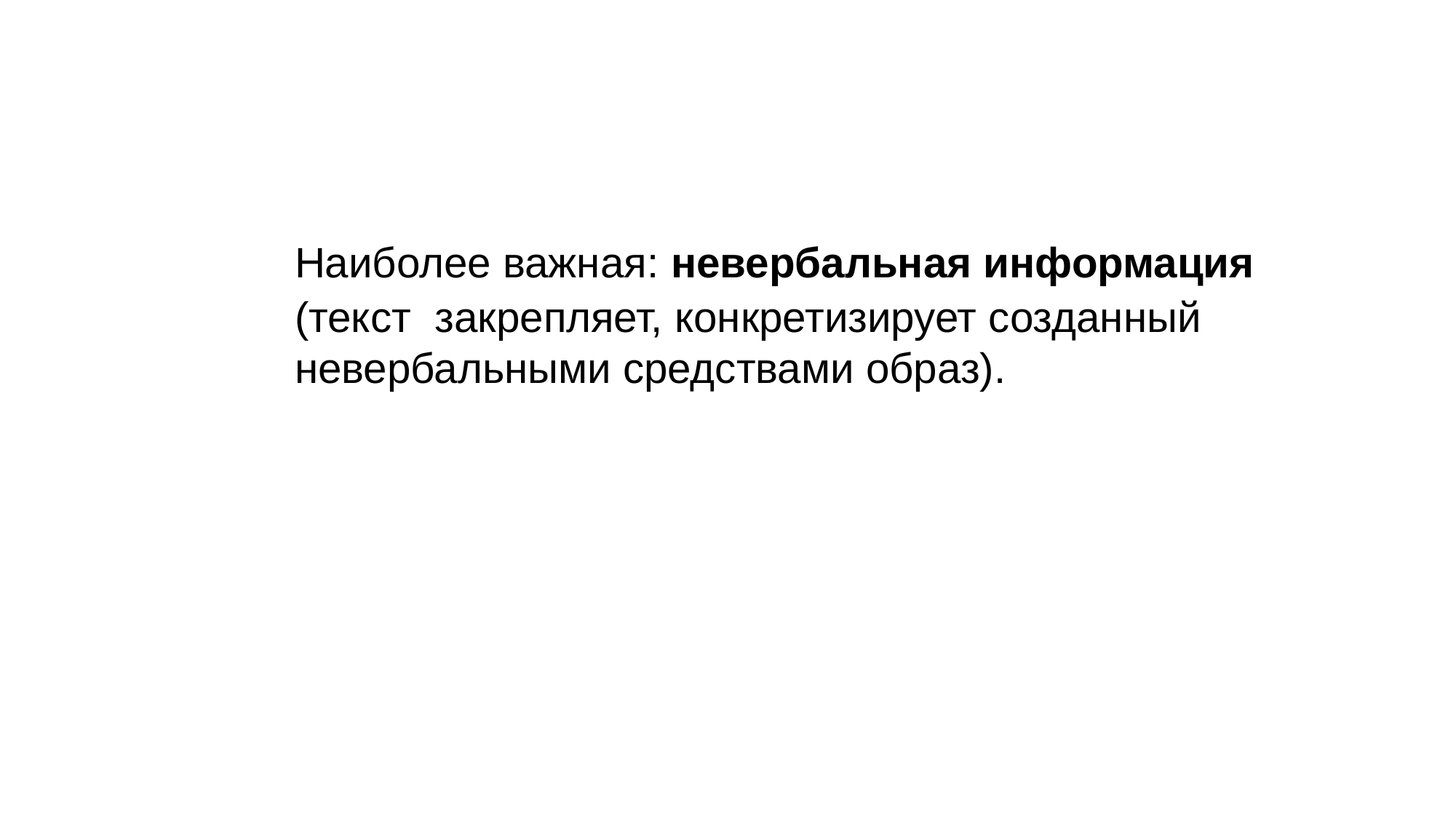

Наиболее важная: невербальная информация (текст  закрепляет, конкретизирует созданный невербальными средствами образ).